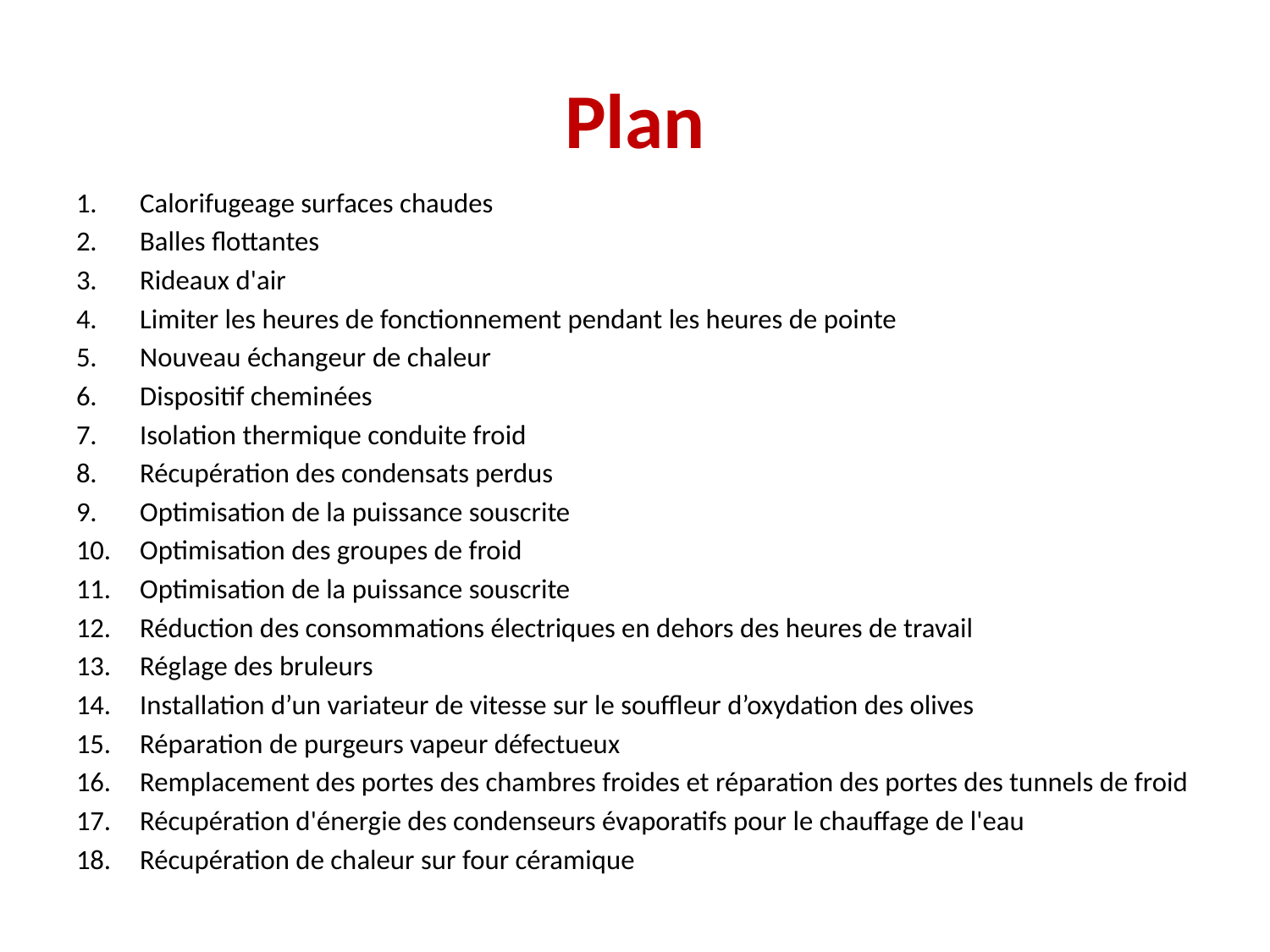

# Plan
Calorifugeage surfaces chaudes
Balles flottantes
Rideaux d'air
Limiter les heures de fonctionnement pendant les heures de pointe
Nouveau échangeur de chaleur
Dispositif cheminées
Isolation thermique conduite froid
Récupération des condensats perdus
Optimisation de la puissance souscrite
Optimisation des groupes de froid
Optimisation de la puissance souscrite
Réduction des consommations électriques en dehors des heures de travail
Réglage des bruleurs
Installation d’un variateur de vitesse sur le souffleur d’oxydation des olives
Réparation de purgeurs vapeur défectueux
Remplacement des portes des chambres froides et réparation des portes des tunnels de froid
Récupération d'énergie des condenseurs évaporatifs pour le chauffage de l'eau
Récupération de chaleur sur four céramique